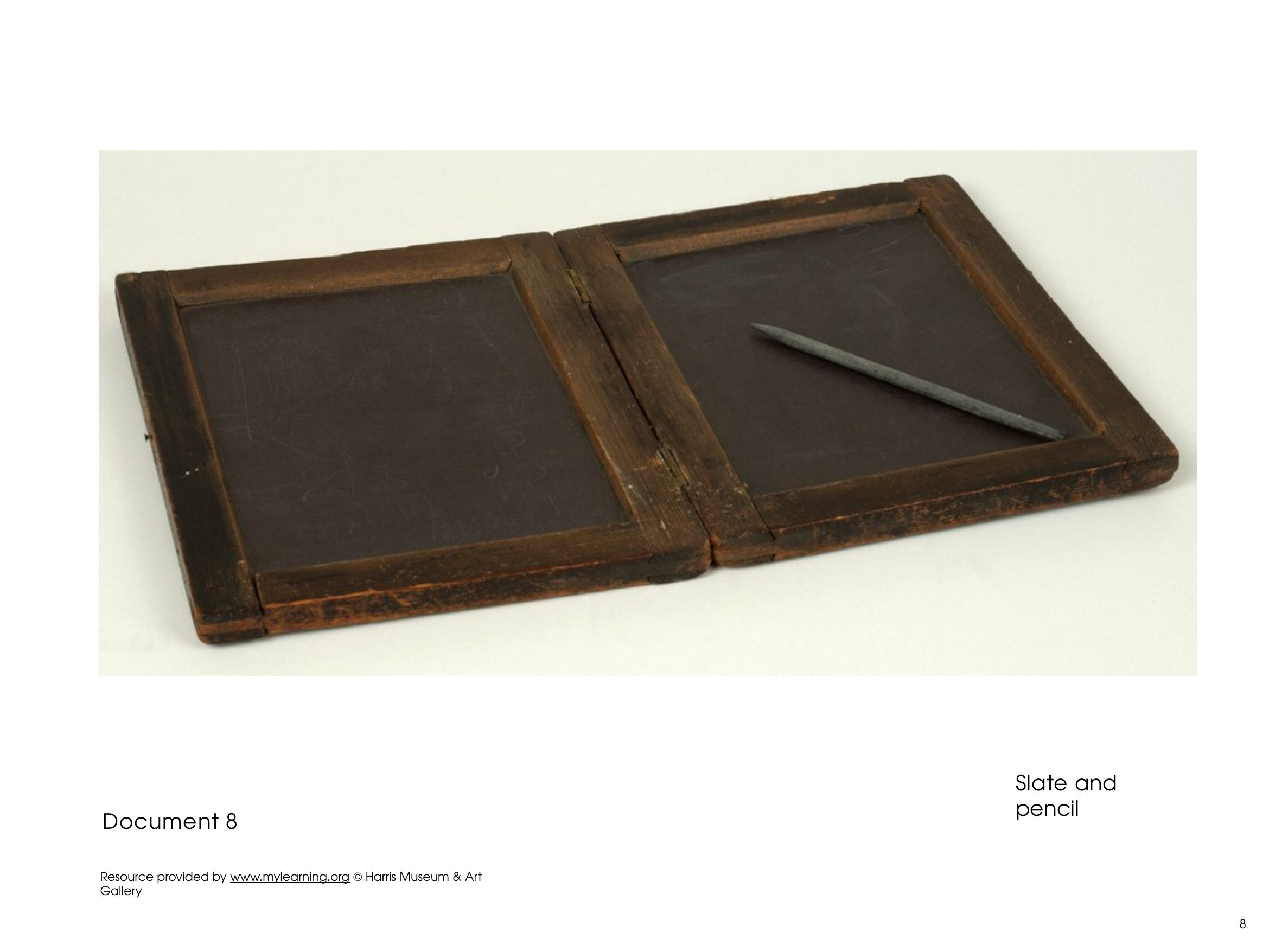

Slate and pencil
Document 8
Resource provided by www.mylearning.org © Harris Museum & Art Gallery
8